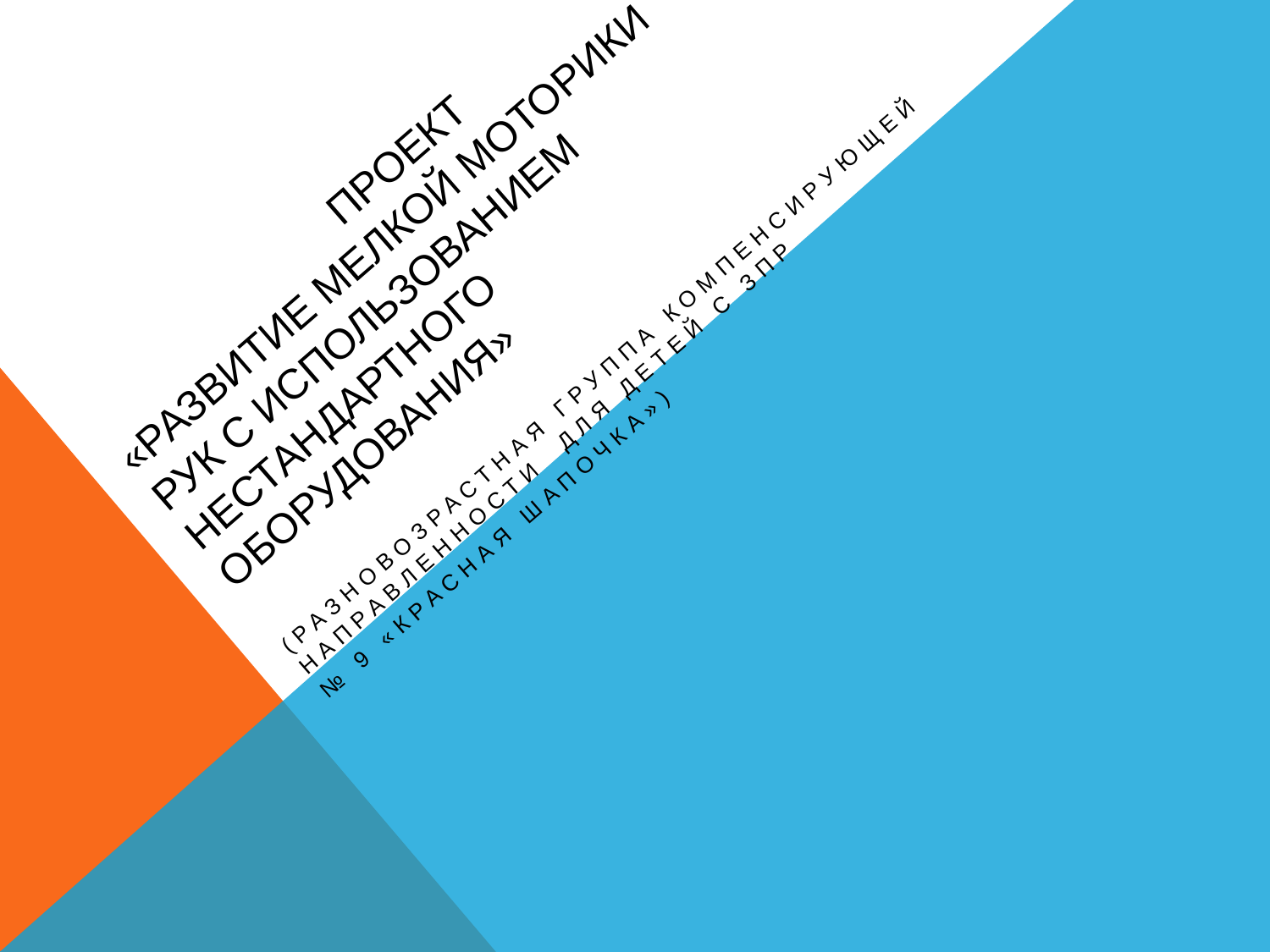

# ПРОЕКТ «Развитие мелкой моторики рук с использованием нестандартного оборудования»
(разновозрастная группа компенсирующей направленности  для детей с ЗПР
№ 9 «Красная шапочка»)